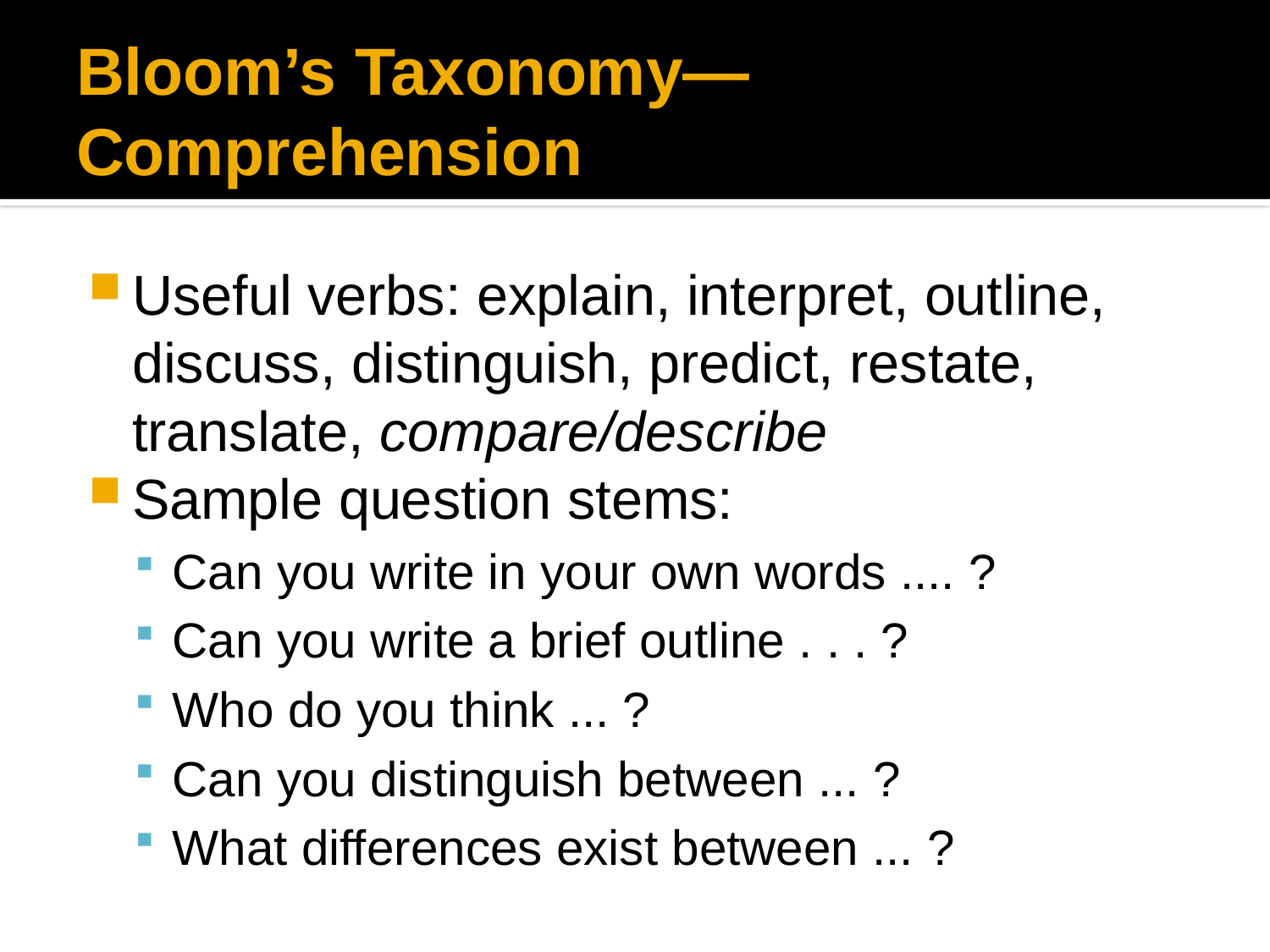

# Bloom’s Taxonomy—Comprehension
Useful verbs: explain, interpret, outline, discuss, distinguish, predict, restate, translate, compare/describe
Sample question stems:
Can you write in your own words .... ?
Can you write a brief outline . . . ?
Who do you think ... ?
Can you distinguish between ... ?
What differences exist between ... ?